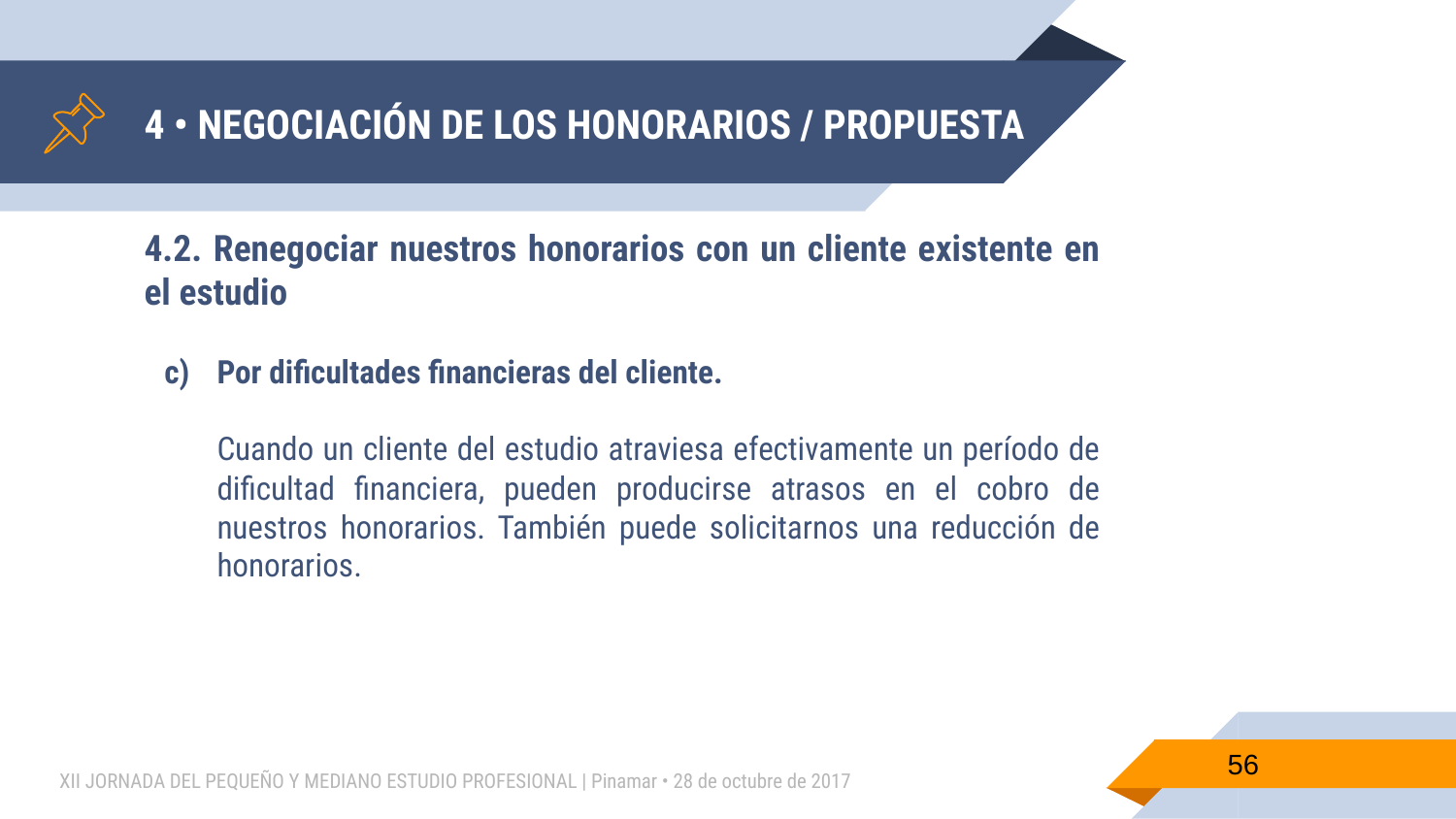

# 4 • NEGOCIACIÓN DE LOS HONORARIOS / PROPUESTA

4.2. Renegociar nuestros honorarios con un cliente existente en el estudio

Por dificultades financieras del cliente.

Cuando un cliente del estudio atraviesa efectivamente un período de dificultad financiera, pueden producirse atrasos en el cobro de nuestros honorarios. También puede solicitarnos una reducción de honorarios.
56